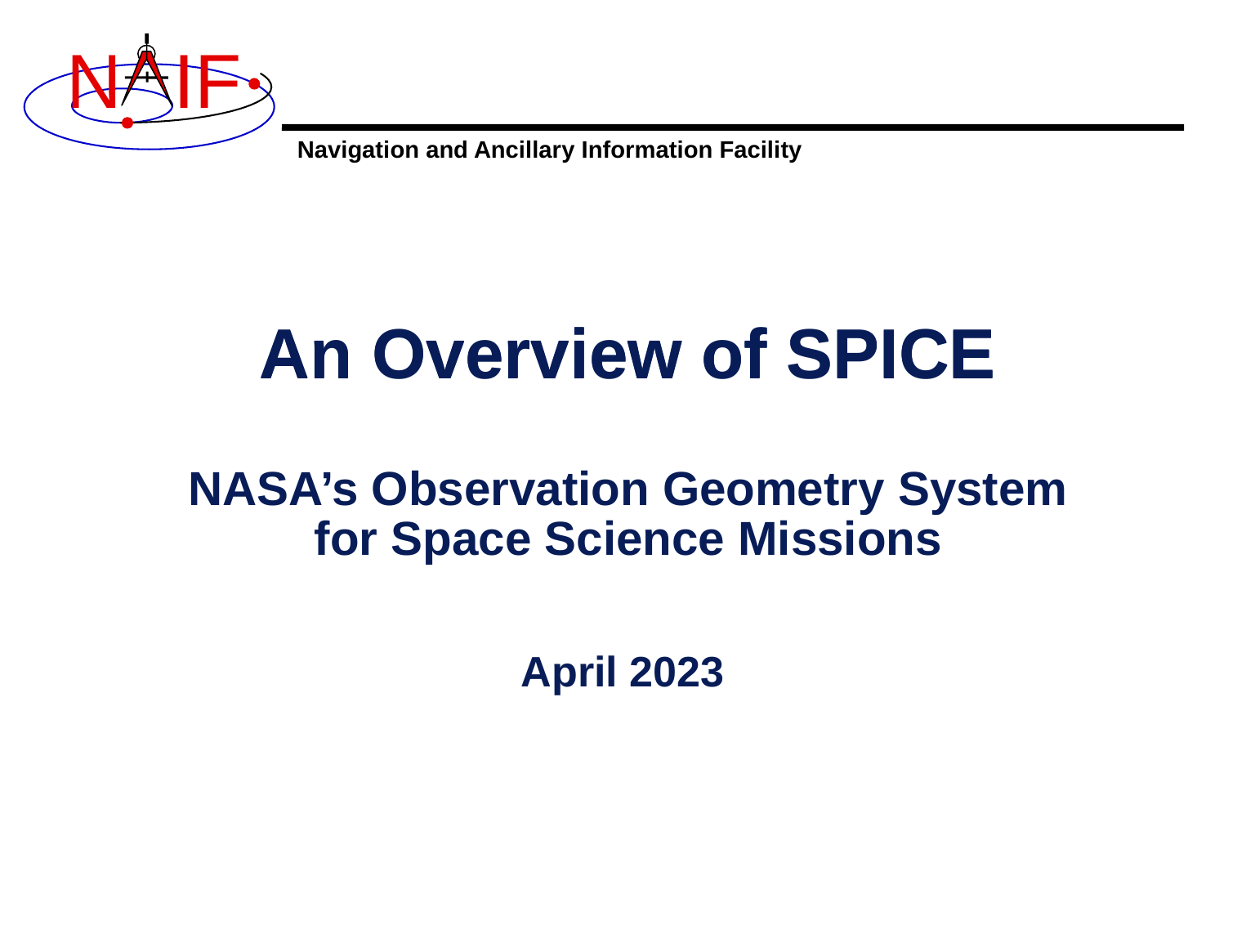

An Overview of SPICE
NASA’s Observation Geometry System
for Space Science Missions
# An Overview of SPICE
April 2023